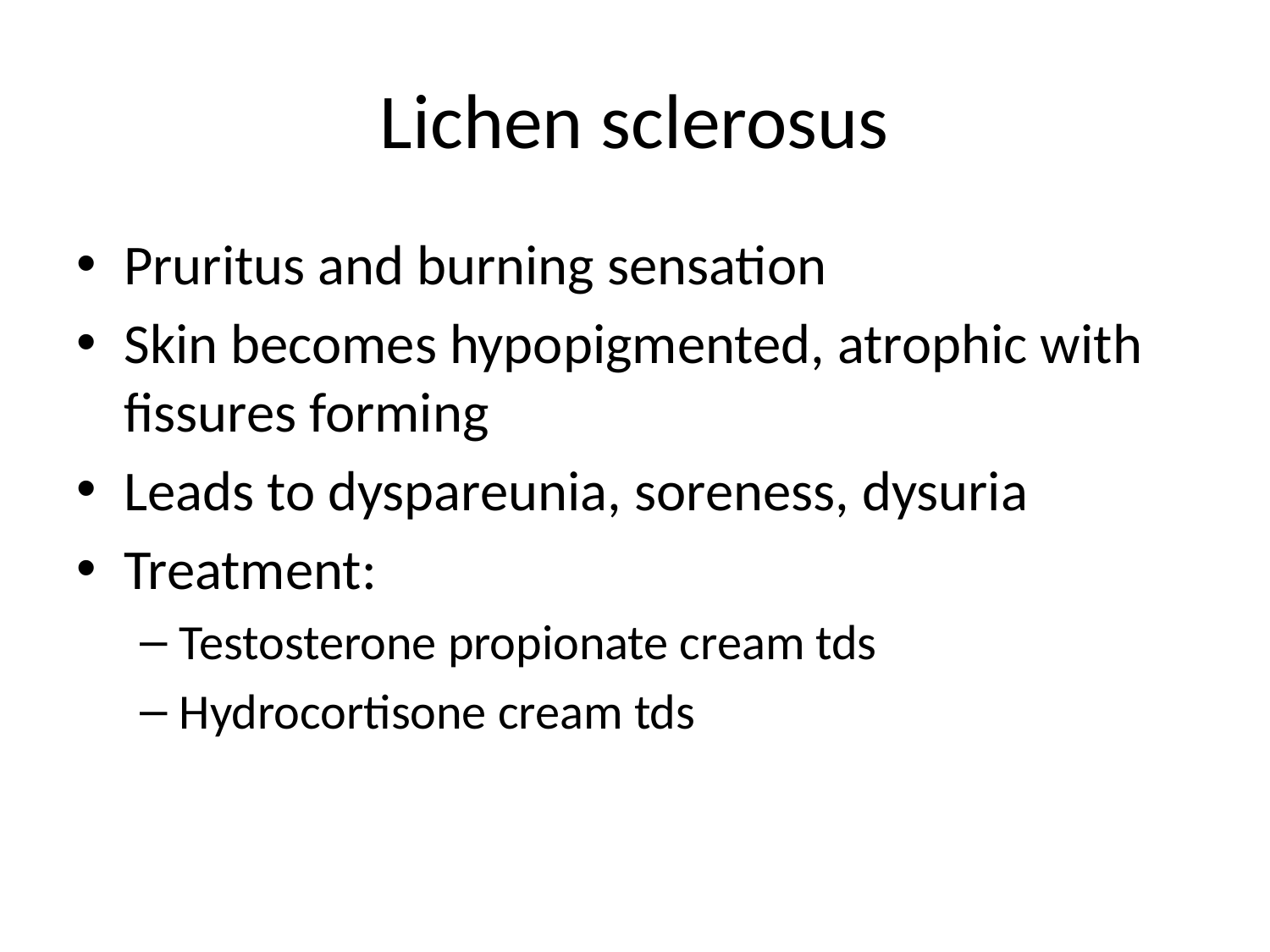

# Lichen sclerosus
Pruritus and burning sensation
Skin becomes hypopigmented, atrophic with fissures forming
Leads to dyspareunia, soreness, dysuria
Treatment:
Testosterone propionate cream tds
Hydrocortisone cream tds